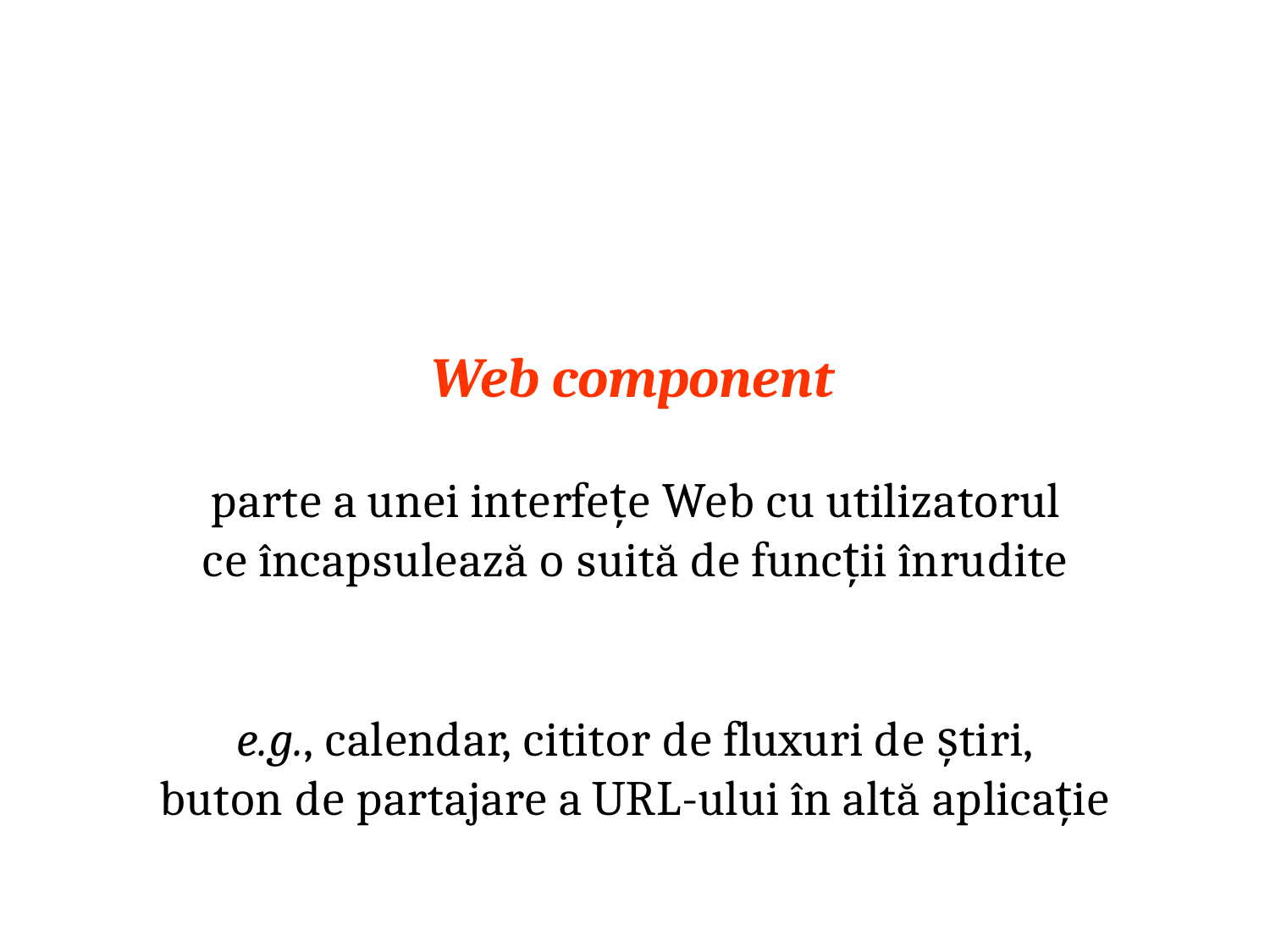

# Web component
parte a unei interfețe Web cu utilizatorul
ce încapsulează o suită de funcții înrudite

e.g., calendar, cititor de fluxuri de știri,
buton de partajare a URL-ului în altă aplicație